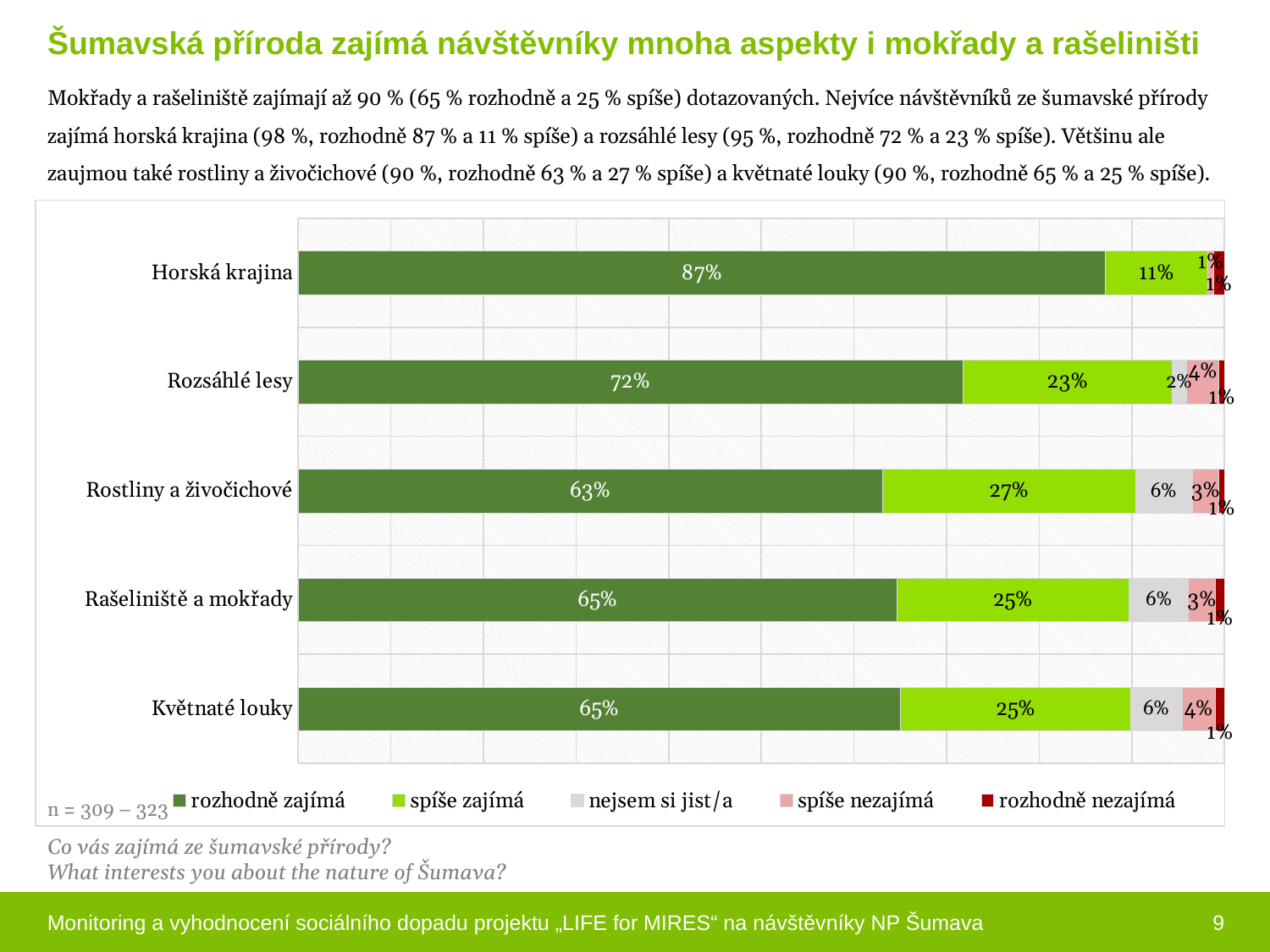

Šumavská příroda zajímá návštěvníky mnoha aspekty i mokřady a rašeliništi
Mokřady a rašeliniště zajímají až 90 % (65 % rozhodně a 25 % spíše) dotazovaných. Nejvíce návštěvníků ze šumavské přírody zajímá horská krajina (98 %, rozhodně 87 % a 11 % spíše) a rozsáhlé lesy (95 %, rozhodně 72 % a 23 % spíše). Většinu ale zaujmou také rostliny a živočichové (90 %, rozhodně 63 % a 27 % spíše) a květnaté louky (90 %, rozhodně 65 % a 25 % spíše).

### Chart

| Category | rozhodně zajímá | spíše zajímá | nejsem si jist/a | spíše nezajímá | rozhodně nezajímá |
|---|---|---|---|---|---|
| Horská krajina | 0.87 | 0.111 | 0.0 | 0.006 | 0.012 |
| Rozsáhlé lesy | 0.717 | 0.225 | 0.016 | 0.035 | 0.006 |
| Rostliny a živočichové | 0.63 | 0.273 | 0.061 | 0.029 | 0.006 |
| Rašeliniště a mokřady | 0.646 | 0.251 | 0.064 | 0.029 | 0.01 |
| Květnaté louky | 0.65 | 0.249 | 0.055 | 0.036 | 0.01 |
n = 309 – 323
Co vás zajímá ze šumavské přírody?
What interests you about the nature of Šumava?
9
Monitoring a vyhodnocení sociálního dopadu projektu „LIFE for MIRES“ na návštěvníky NP Šumava